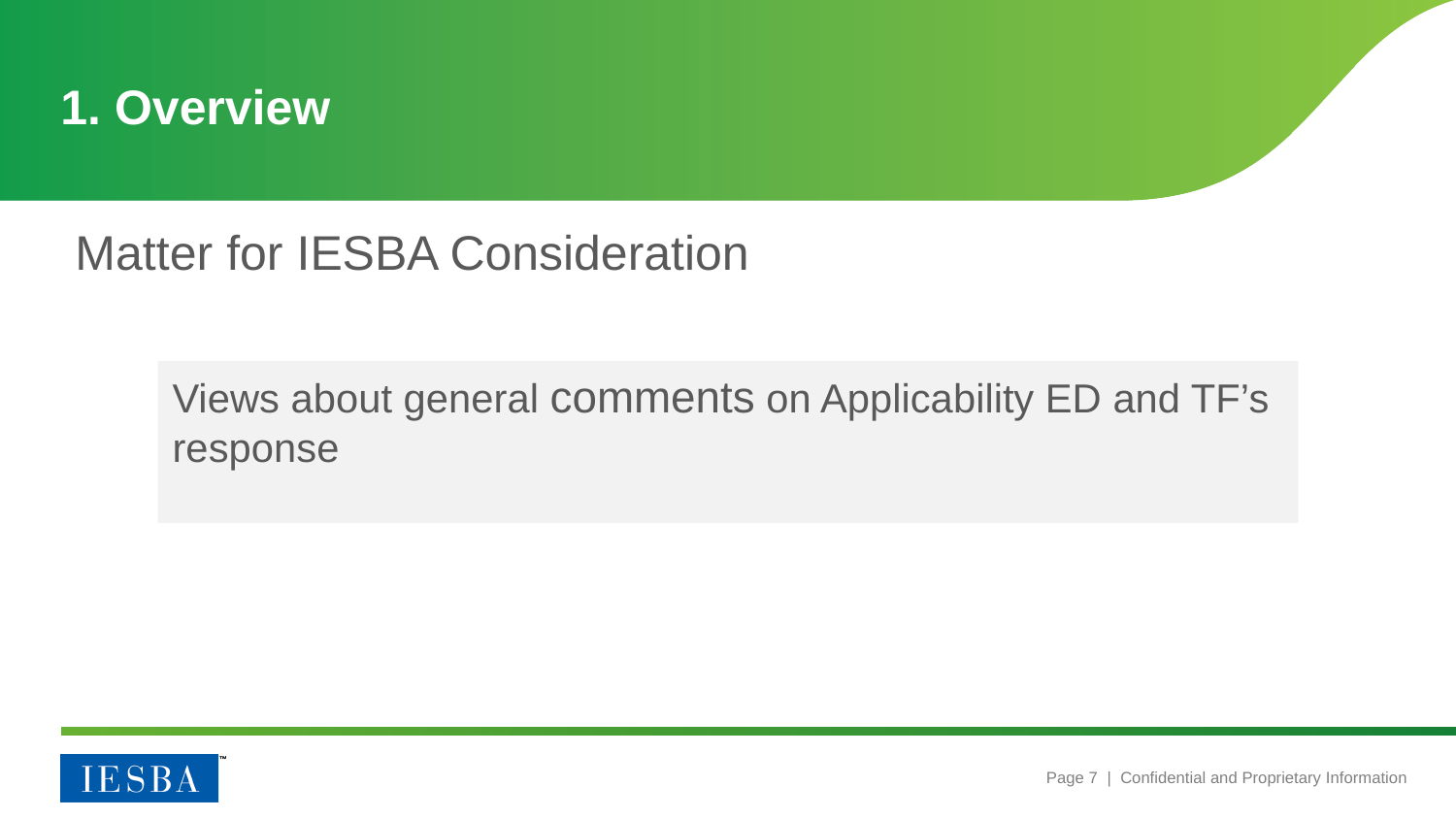

# 1. Overview
Matter for IESBA Consideration
Views about general comments on Applicability ED and TF’s response